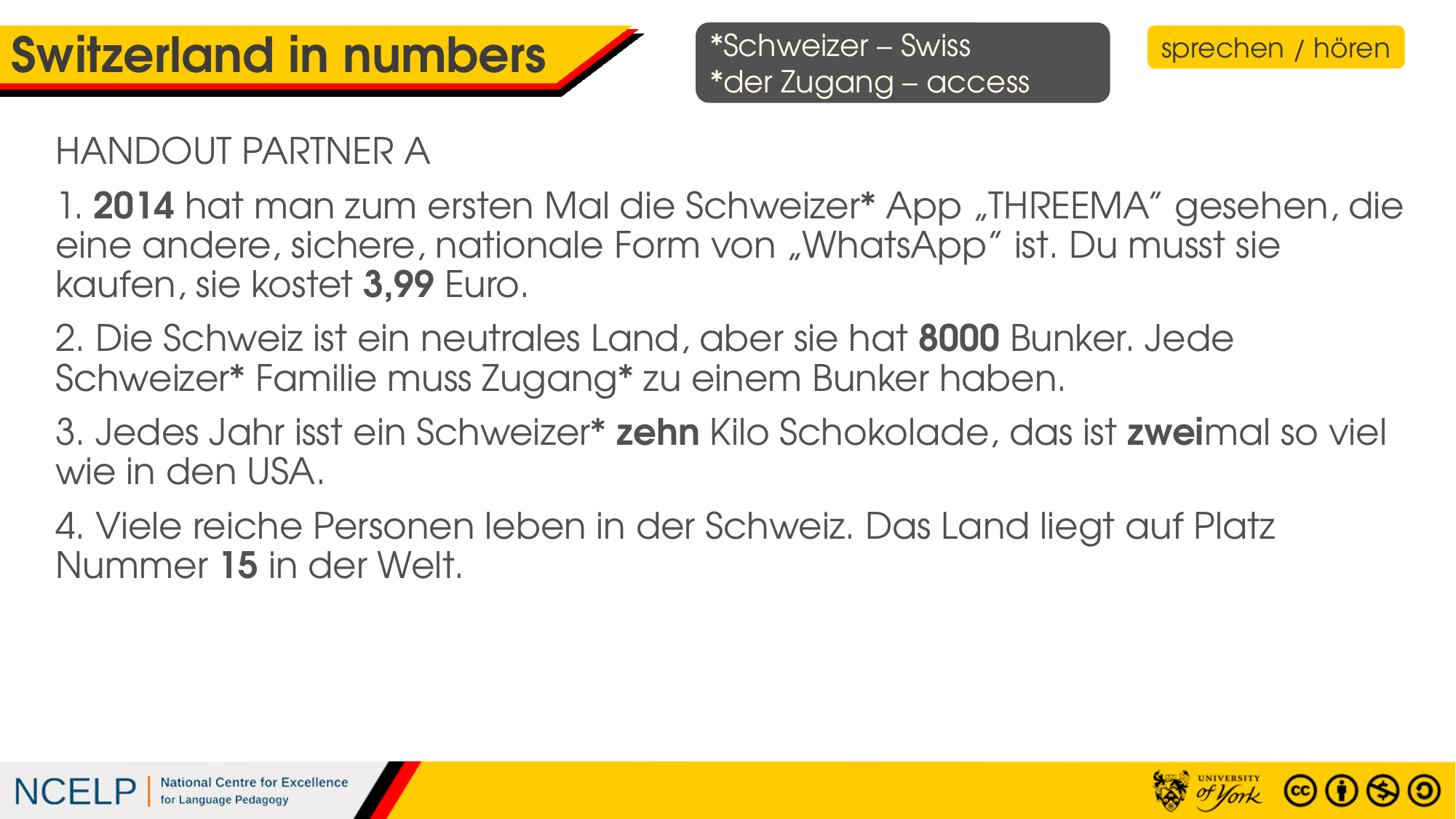

*Schweizer – Swiss
*der Zugang – access
# Switzerland in numbers
sprechen / hören
HANDOUT PARTNER A
1. 2014 hat man zum ersten Mal die Schweizer* App „THREEMA” gesehen, die eine andere, sichere, nationale Form von „WhatsApp” ist. Du musst sie kaufen, sie kostet 3,99 Euro.
2. Die Schweiz ist ein neutrales Land, aber sie hat 8000 Bunker. Jede Schweizer* Familie muss Zugang* zu einem Bunker haben.
3. Jedes Jahr isst ein Schweizer* zehn Kilo Schokolade, das ist zweimal so viel wie in den USA.
4. Viele reiche Personen leben in der Schweiz. Das Land liegt auf Platz Nummer 15 in der Welt.